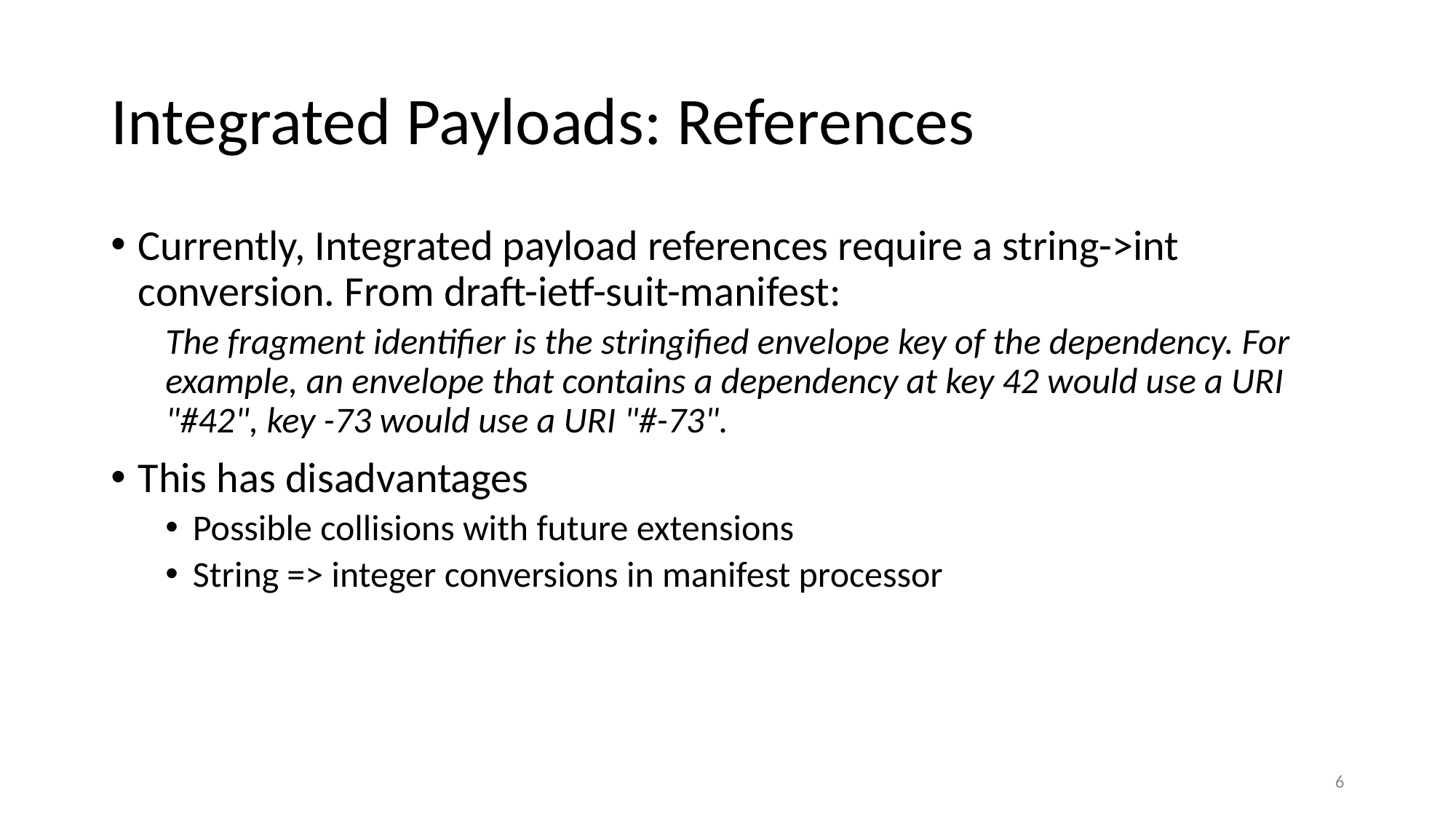

# Integrated Payloads: References
Currently, Integrated payload references require a string->int conversion. From draft-ietf-suit-manifest:
The fragment identifier is the stringified envelope key of the dependency. For example, an envelope that contains a dependency at key 42 would use a URI "#42", key -73 would use a URI "#-73".
This has disadvantages
Possible collisions with future extensions
String => integer conversions in manifest processor
6